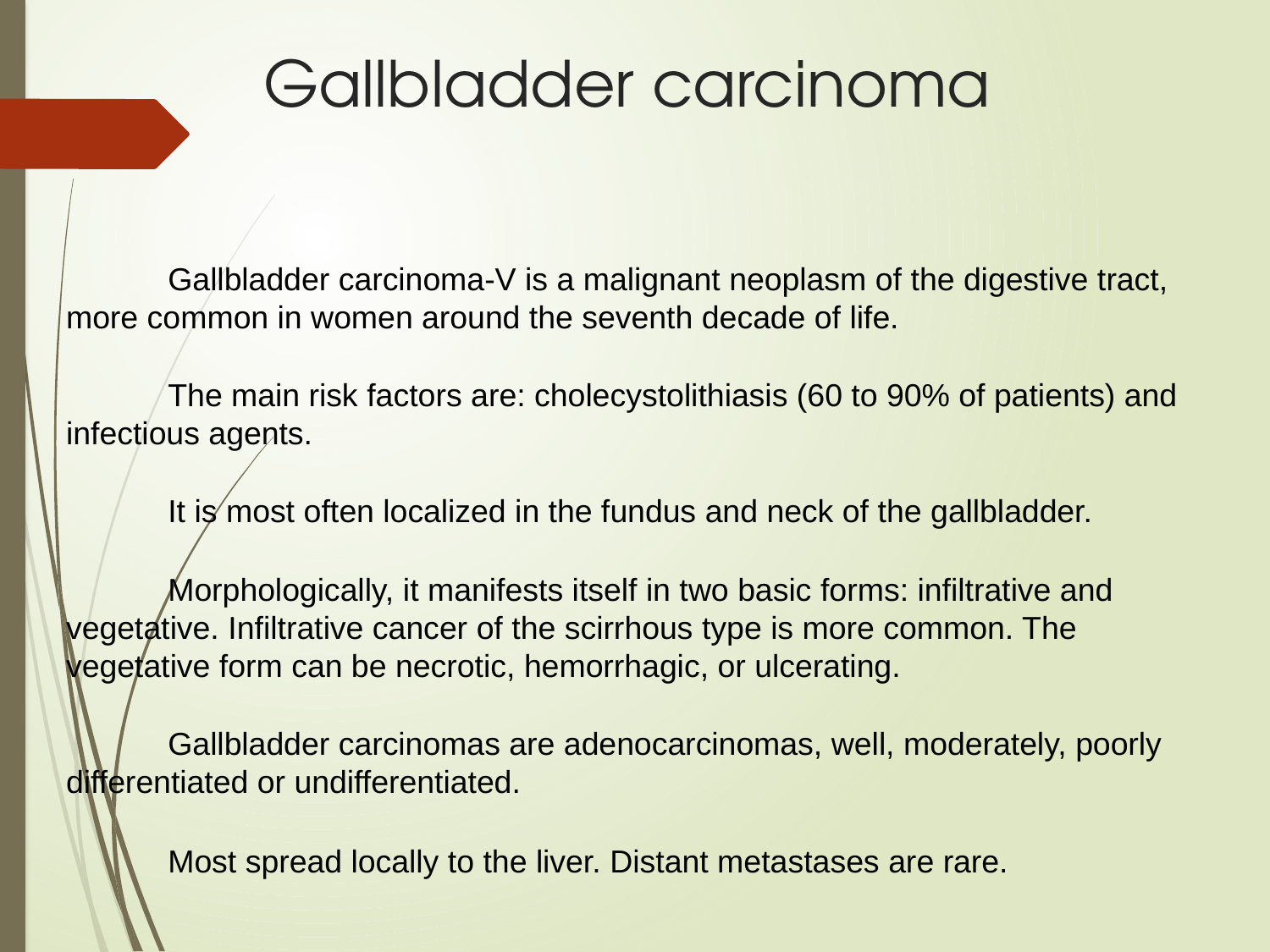

# Gallbladder carcinoma
Gallbladder carcinoma-V is a malignant neoplasm of the digestive tract, more common in women around the seventh decade of life.
The main risk factors are: cholecystolithiasis (60 to 90% of patients) and infectious agents.
It is most often localized in the fundus and neck of the gallbladder.
Morphologically, it manifests itself in two basic forms: infiltrative and vegetative. Infiltrative cancer of the scirrhous type is more common. The vegetative form can be necrotic, hemorrhagic, or ulcerating.
Gallbladder carcinomas are adenocarcinomas, well, moderately, poorly differentiated or undifferentiated.

Most spread locally to the liver. Distant metastases are rare.